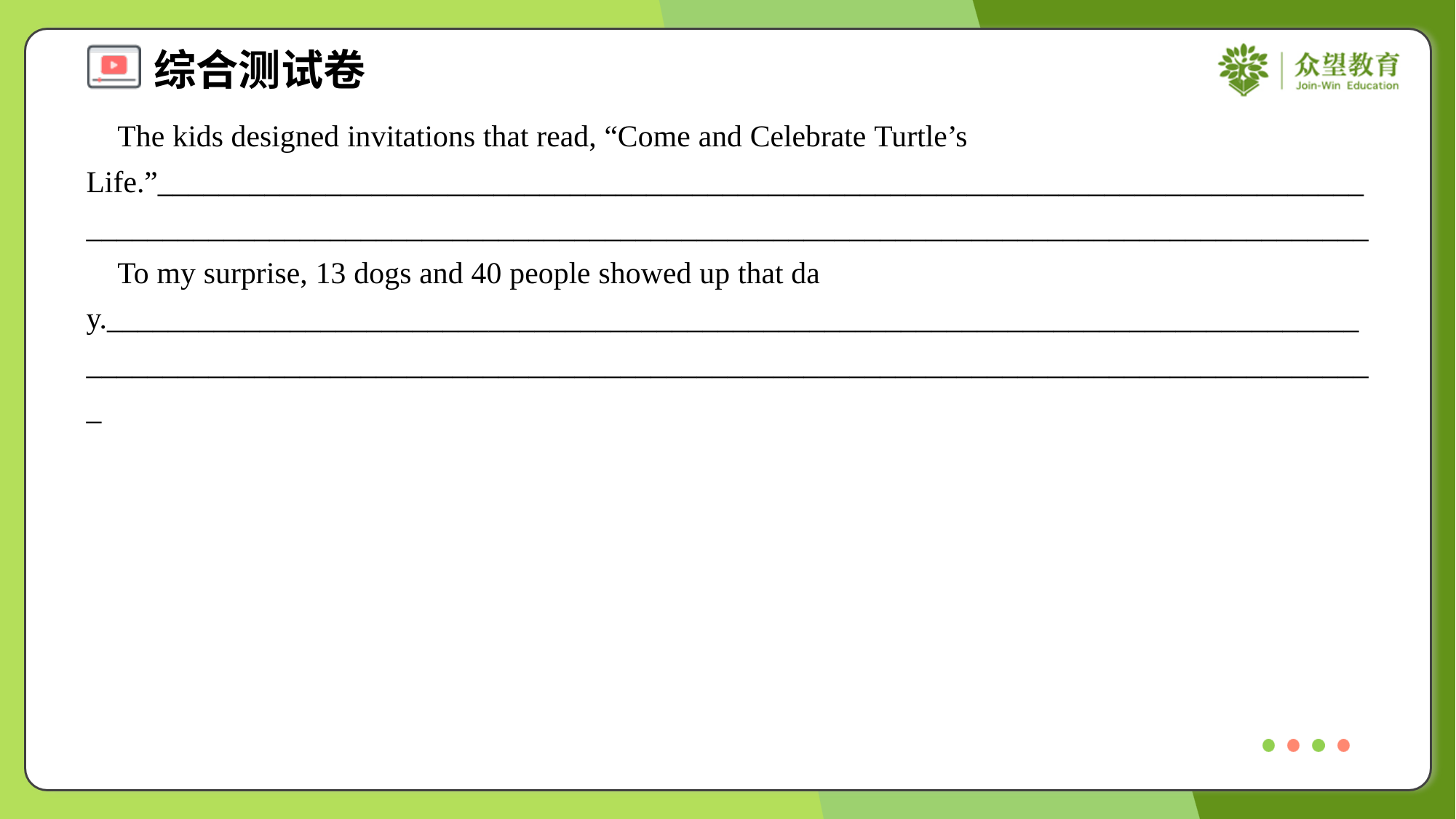

The kids designed invitations that read, “Come and Celebrate Turtle’s Life.”___________________________________________________________________________________________________________________________________________________________________
    To my surprise, 13 dogs and 40 people showed up that da y._______________________________________________________________________________________________________________________________________________________________________9